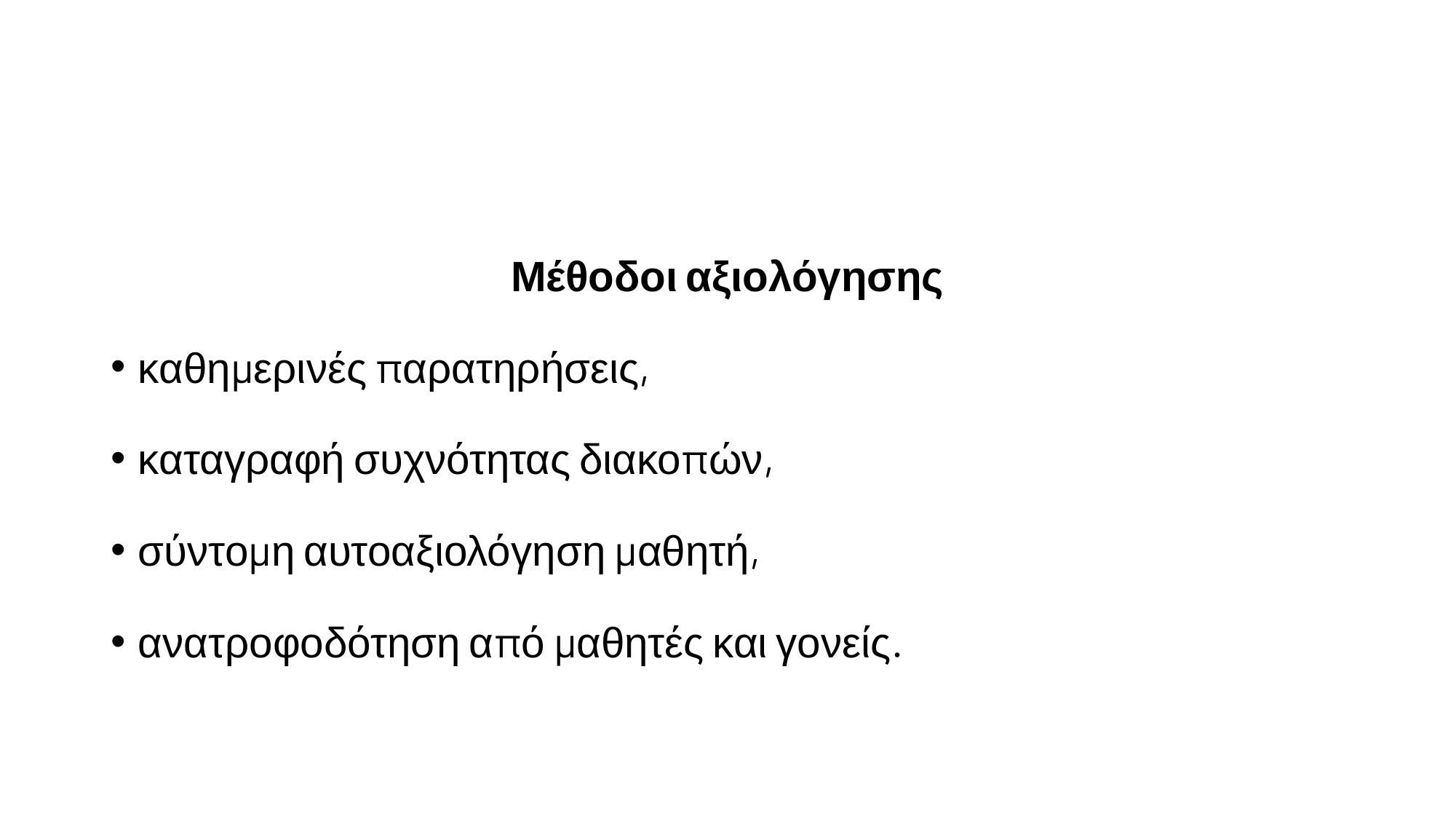

Μέθοδοι αξιολόγησης
καθημερινές παρατηρήσεις,
καταγραφή συχνότητας διακοπών,
σύντομη αυτοαξιολόγηση μαθητή,
ανατροφοδότηση από μαθητές και γονείς.